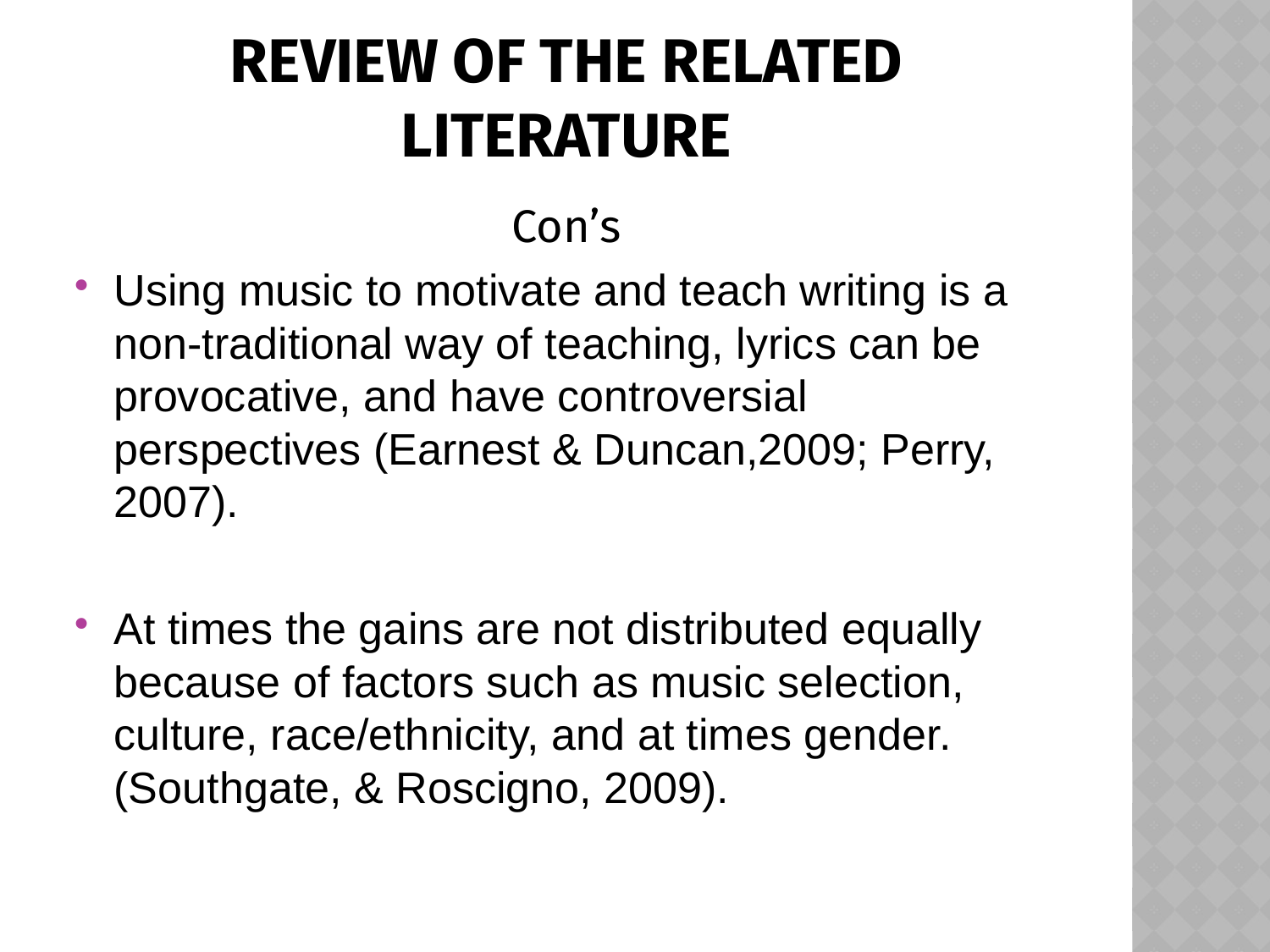

# Review of the related Literature
Con’s
Using music to motivate and teach writing is a non-traditional way of teaching, lyrics can be provocative, and have controversial perspectives (Earnest & Duncan,2009; Perry, 2007).

At times the gains are not distributed equally because of factors such as music selection, culture, race/ethnicity, and at times gender. (Southgate, & Roscigno, 2009).